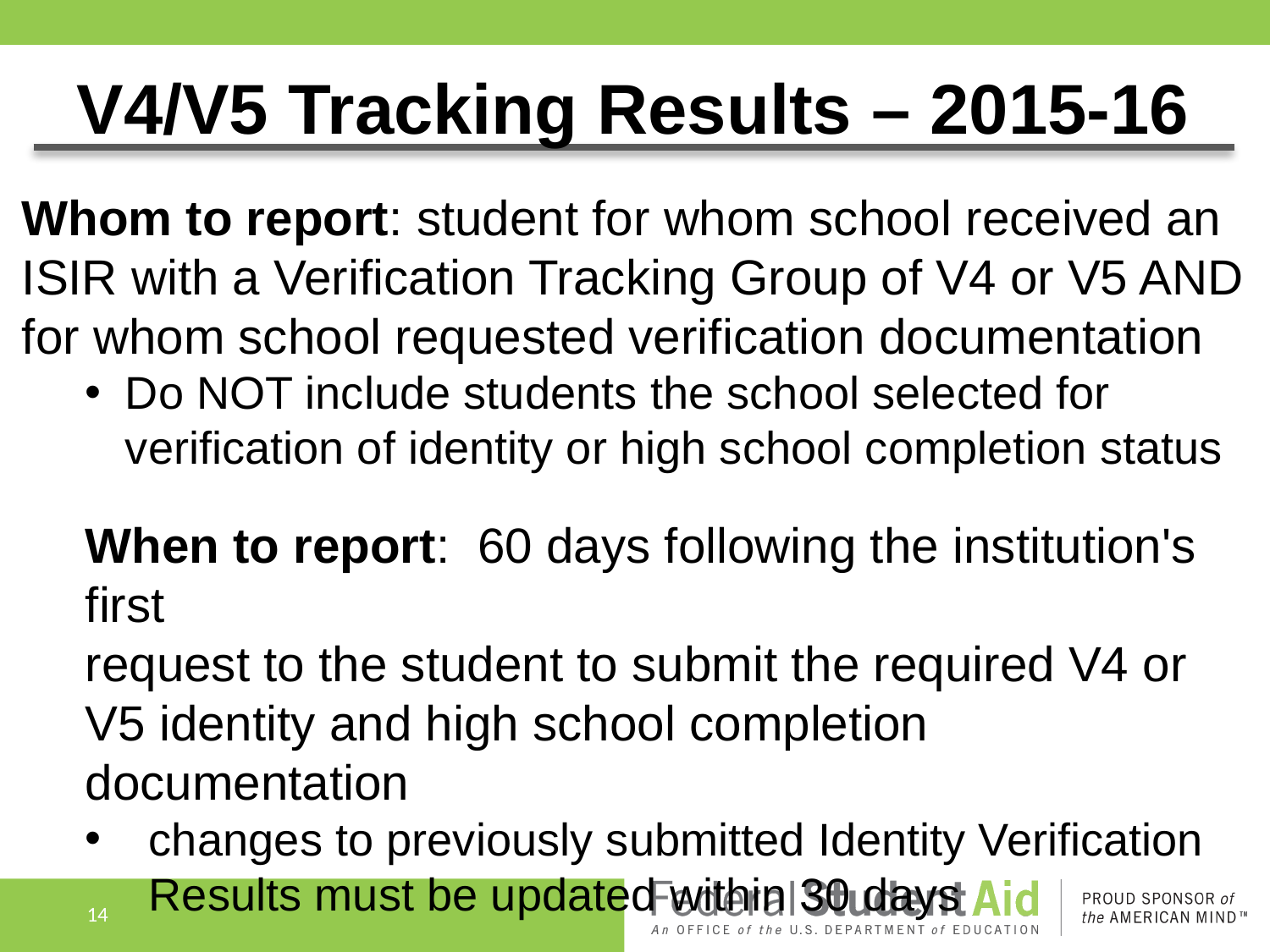

# V4/V5 Tracking Results – 2015-16
Whom to report: student for whom school received an ISIR with a Verification Tracking Group of V4 or V5 AND for whom school requested verification documentation
Do NOT include students the school selected for verification of identity or high school completion status

When to report:  60 days following the institution's first
request to the student to submit the required V4 or V5 identity and high school completion documentation
changes to previously submitted Identity Verification Results must be updated within 30 days

14